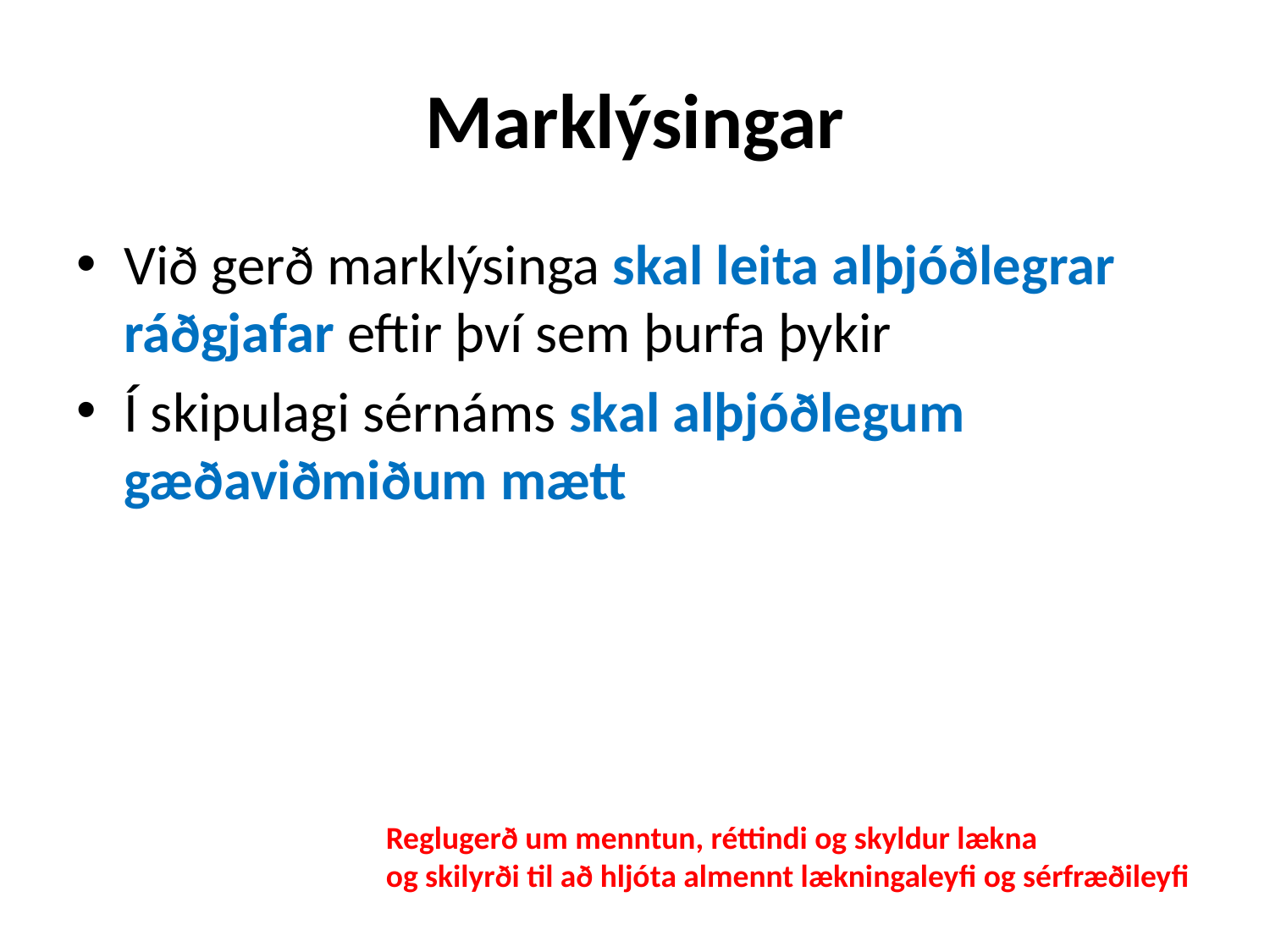

# Marklýsingar
Við gerð marklýsinga skal leita alþjóðlegrar ráðgjafar eftir því sem þurfa þykir
Í skipulagi sérnáms skal alþjóðlegum gæðaviðmiðum mætt

Reglugerð um menntun, réttindi og skyldur lækna
og skilyrði til að hljóta almennt lækningaleyfi og sérfræðileyfi